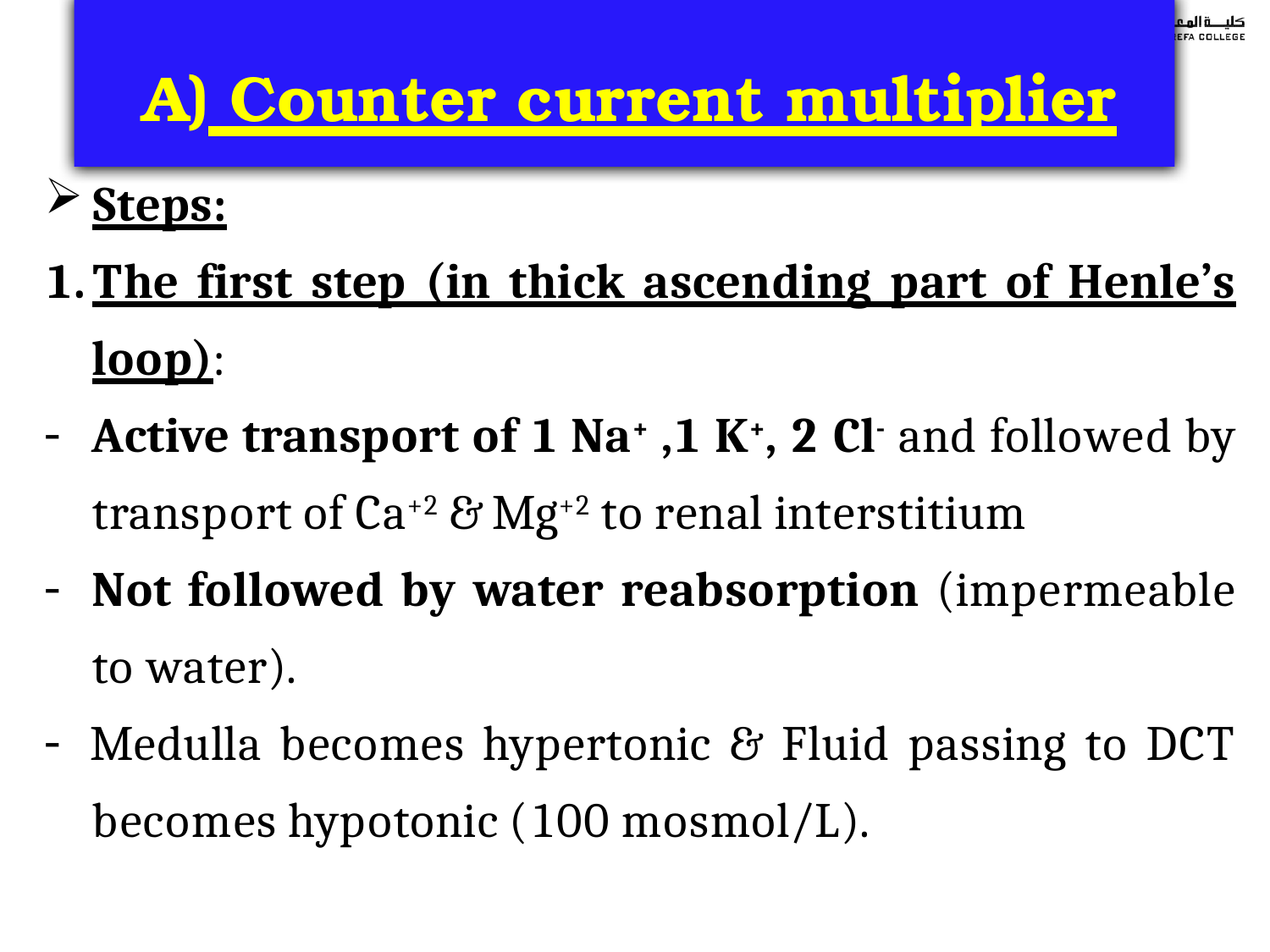

# A) Counter current multiplier
Steps:
The first step (in thick ascending part of Henle’s loop):
Active transport of 1 Na+ ,1 K+, 2 Cl- and followed by transport of Ca+2 & Mg+2 to renal interstitium
Not followed by water reabsorption (impermeable to water).
Medulla becomes hypertonic & Fluid passing to DCT becomes hypotonic (100 mosmol/L).